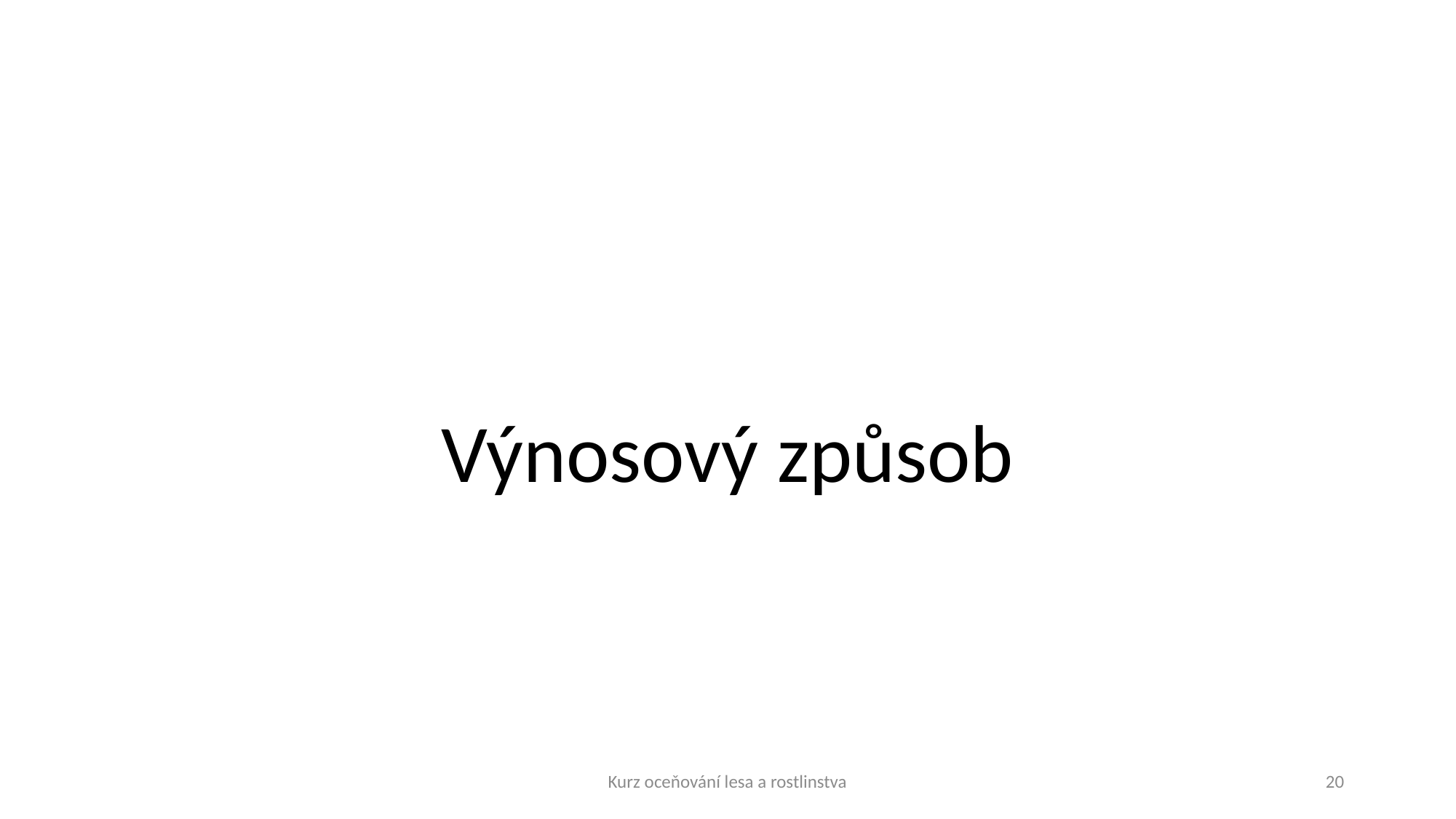

Výnosový způsob

Kurz oceňování lesa a rostlinstva
20